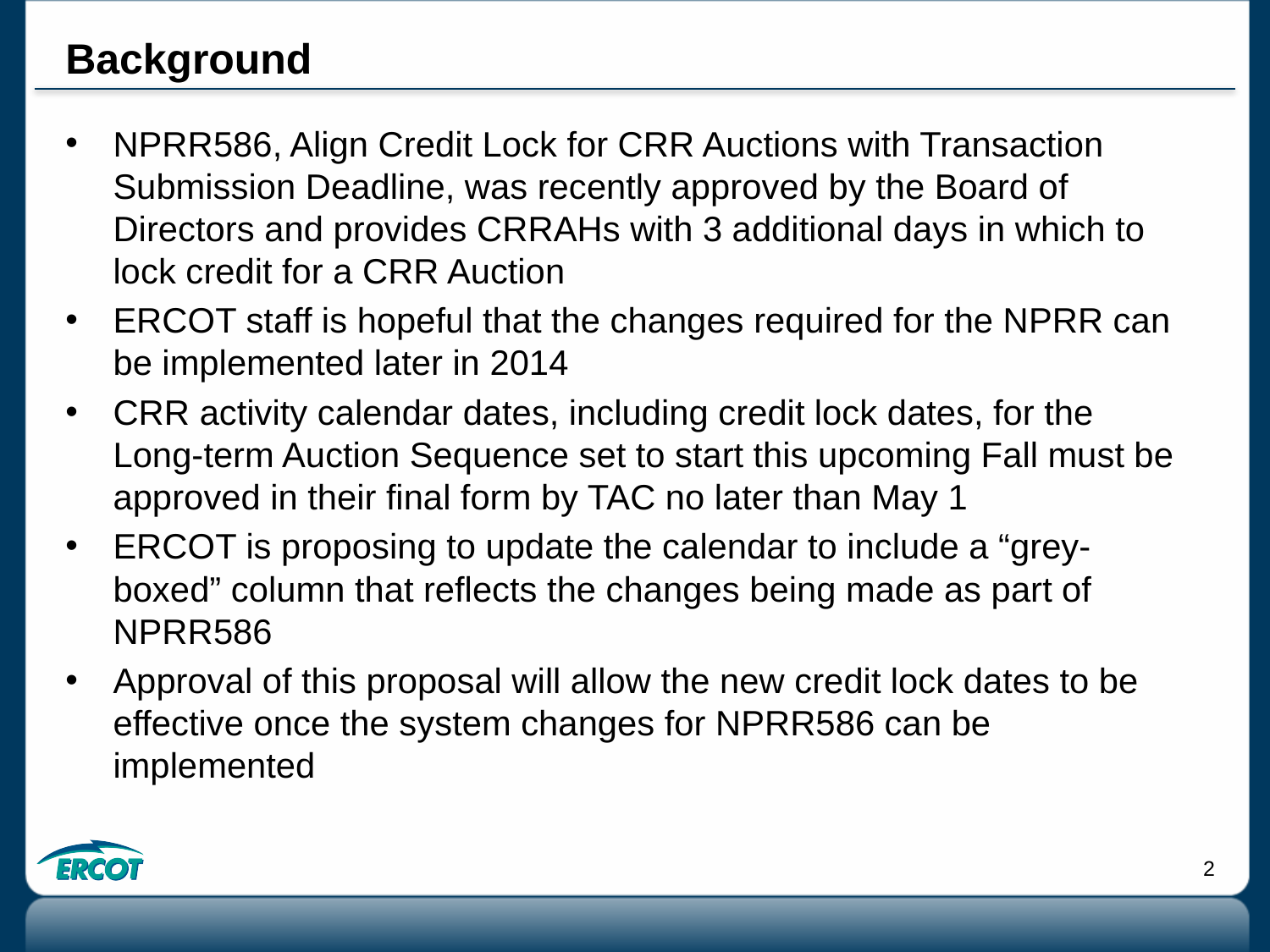

# Background
NPRR586, Align Credit Lock for CRR Auctions with Transaction Submission Deadline, was recently approved by the Board of Directors and provides CRRAHs with 3 additional days in which to lock credit for a CRR Auction
ERCOT staff is hopeful that the changes required for the NPRR can be implemented later in 2014
CRR activity calendar dates, including credit lock dates, for the Long-term Auction Sequence set to start this upcoming Fall must be approved in their final form by TAC no later than May 1
ERCOT is proposing to update the calendar to include a “grey-boxed” column that reflects the changes being made as part of NPRR586
Approval of this proposal will allow the new credit lock dates to be effective once the system changes for NPRR586 can be implemented